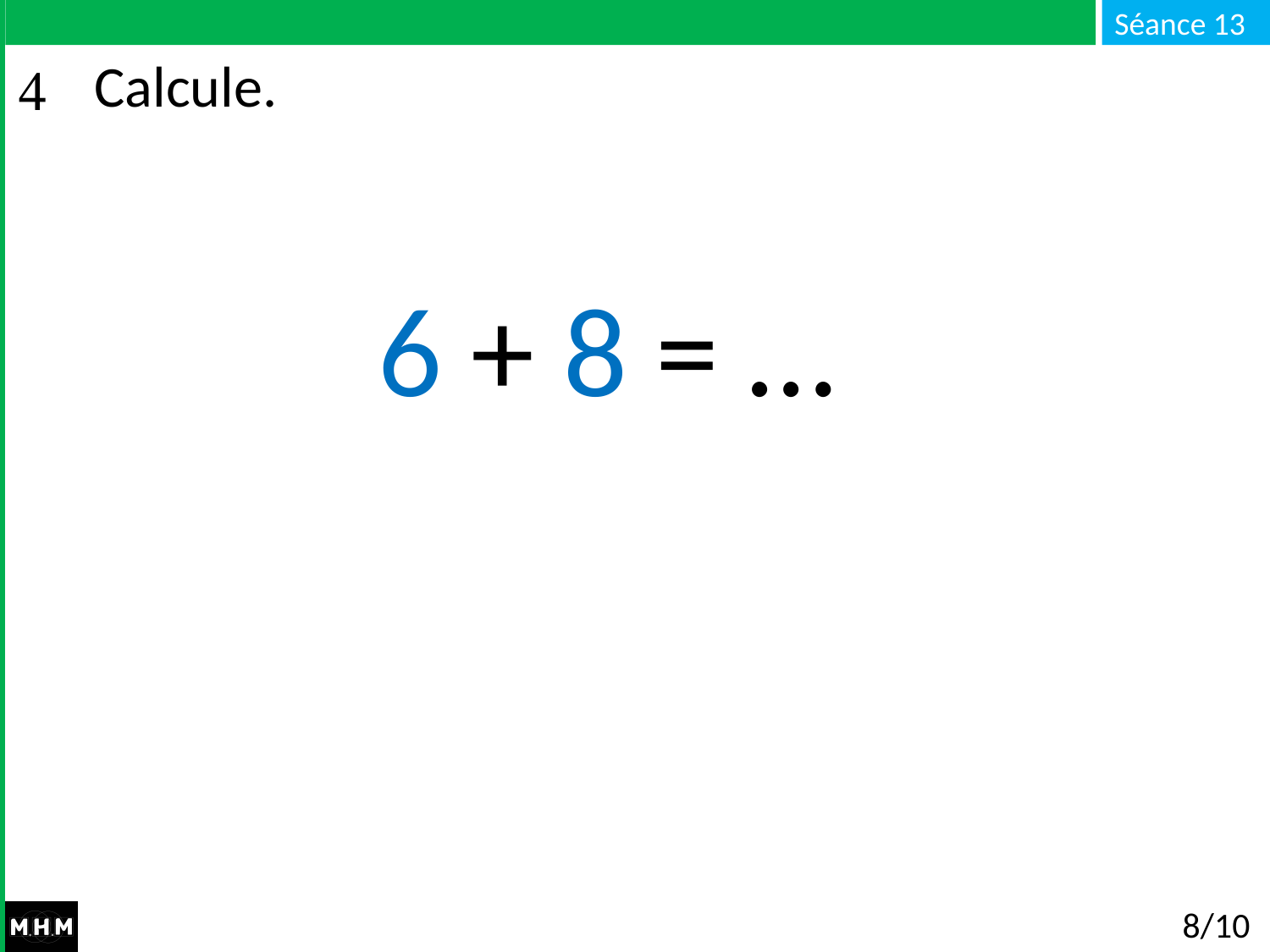

# Calcule.
6 + 8 = …
8/10